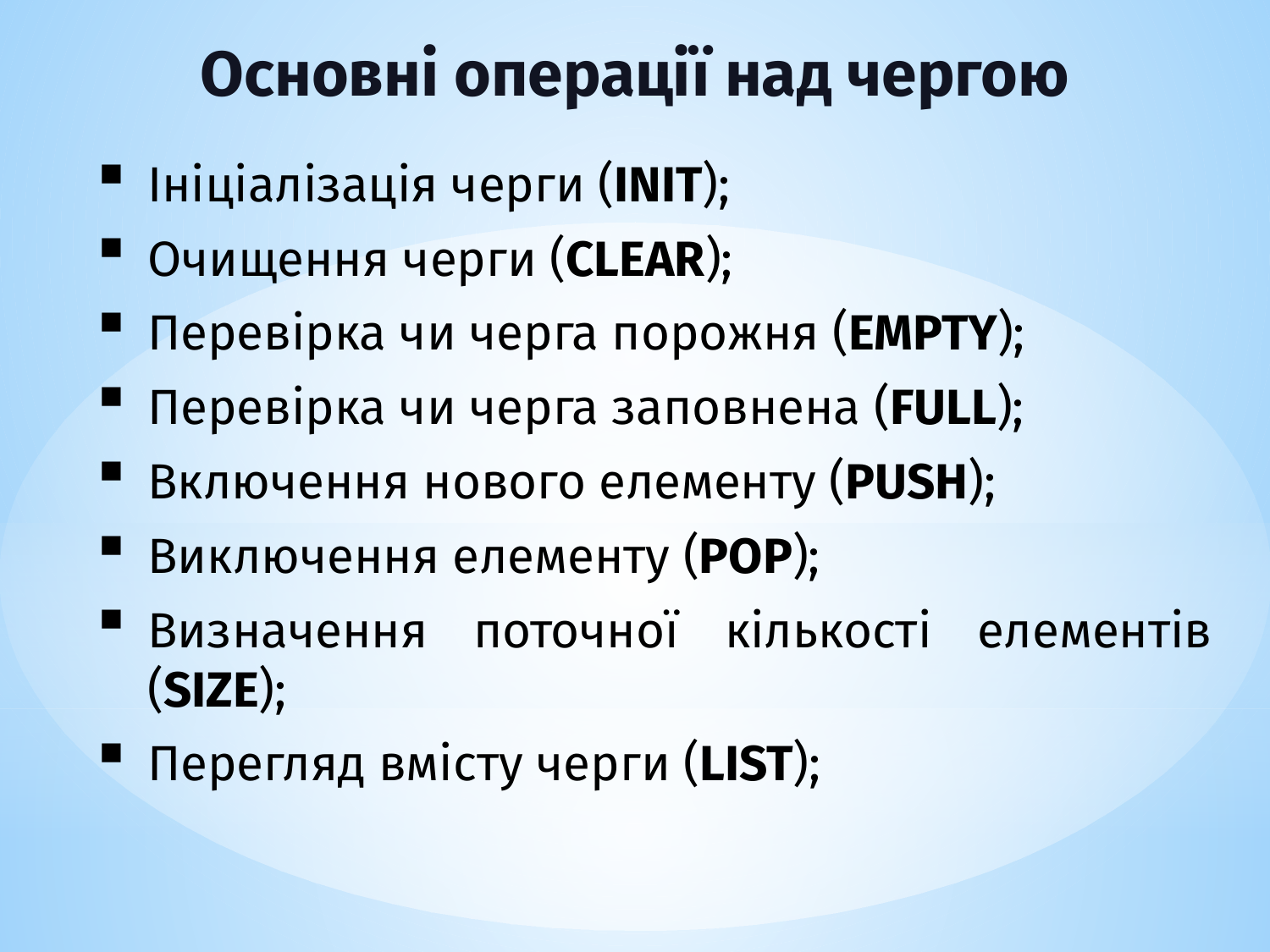

Основні операції над чергою
Ініціалізація черги (INIT);
Очищення черги (CLEAR);
Перевірка чи черга порожня (EMPTY);
Перевірка чи черга заповнена (FULL);
Включення нового елементу (PUSH);
Виключення елементу (POP);
Визначення поточної кількості елементів (SIZE);
Перегляд вмісту черги (LIST);